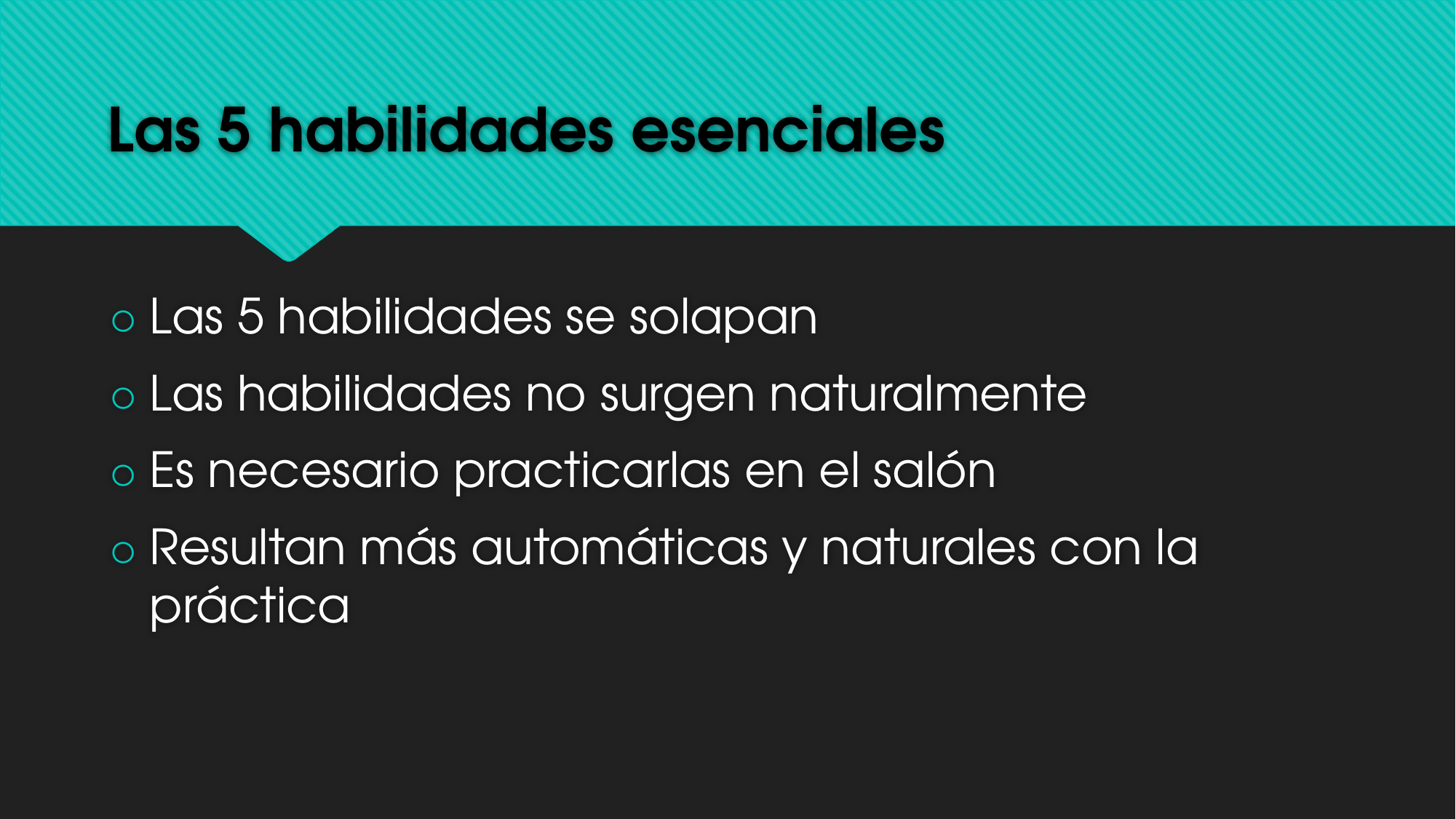

# Las 5 habilidades esenciales
Las 5 habilidades se solapan
Las habilidades no surgen naturalmente
Es necesario practicarlas en el salón
Resultan más automáticas y naturales con la práctica